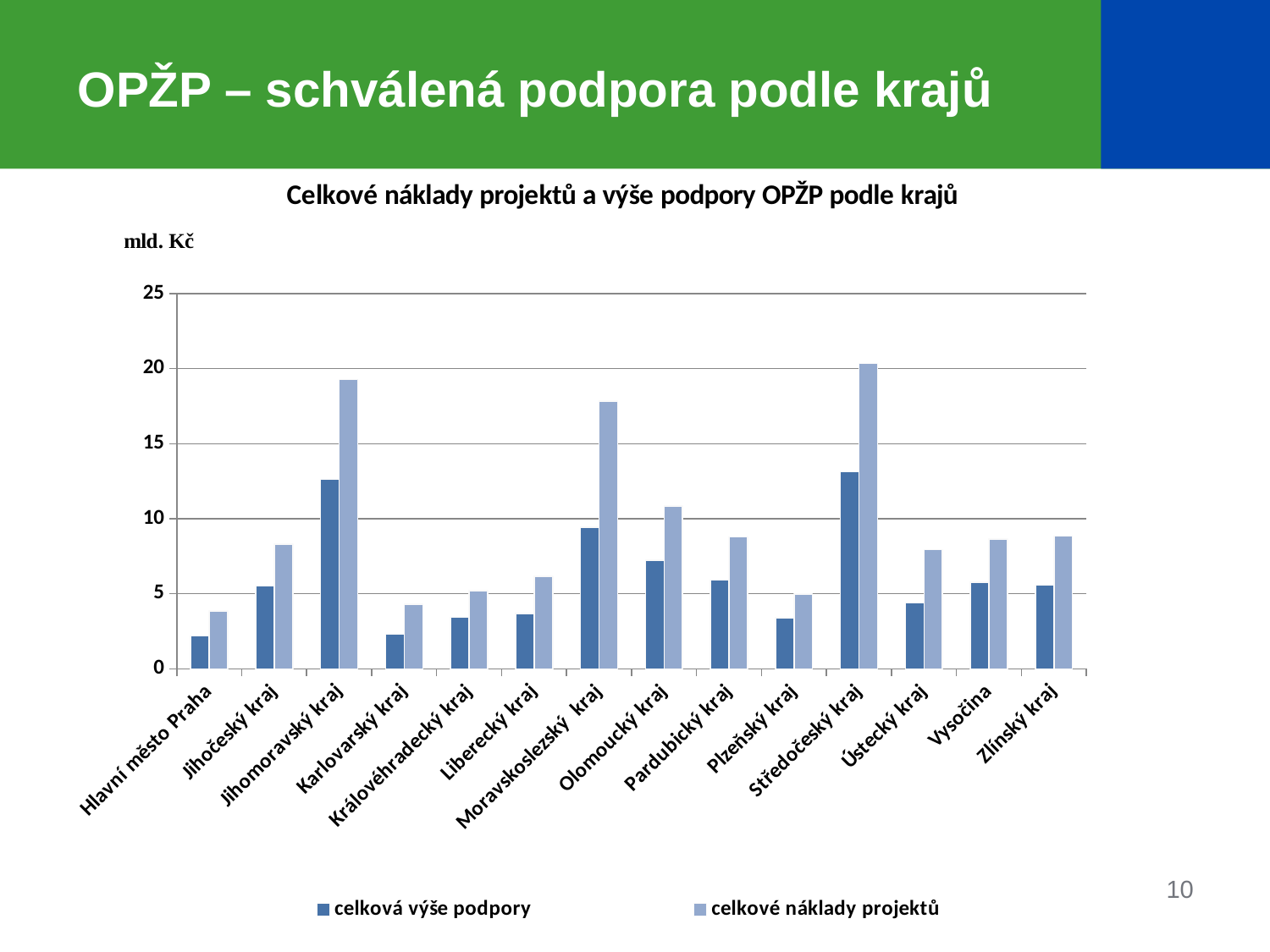

# OPŽP – schválená podpora podle krajů

### Chart

| Category |  |  |
|---|---|---|
| Hlavní město Praha | 2.17671315283 | 3.8425274317399998 |
| Jihočeský kraj | 5.498884629930002 | 8.3074457303 |
| Jihomoravský kraj | 12.62403822175001 | 19.284174845240006 |
| Karlovarský kraj | 2.300790703029999 | 4.28761107243 |
| Královéhradecký kraj | 3.4343448191200023 | 5.206207386549997 |
| Liberecký kraj | 3.6748287381000004 | 6.148997687659999 |
| Moravskoslezský  kraj | 9.448522496319997 | 17.85139042688 |
| Olomoucký kraj | 7.242437344629991 | 10.854086448010005 |
| Pardubický kraj | 5.902360690330002 | 8.797532383150001 |
| Plzeňský kraj | 3.383599241779998 | 4.986783250300001 |
| Středočeský kraj | 13.128040704910012 | 20.34682452831 |
| Ústecký kraj | 4.391926183400002 | 7.92912626002 |
| Vysočina | 5.757002003499995 | 8.645011391579999 |
| Zlínský kraj | 5.576528119190002 | 8.837452183359998 |
10